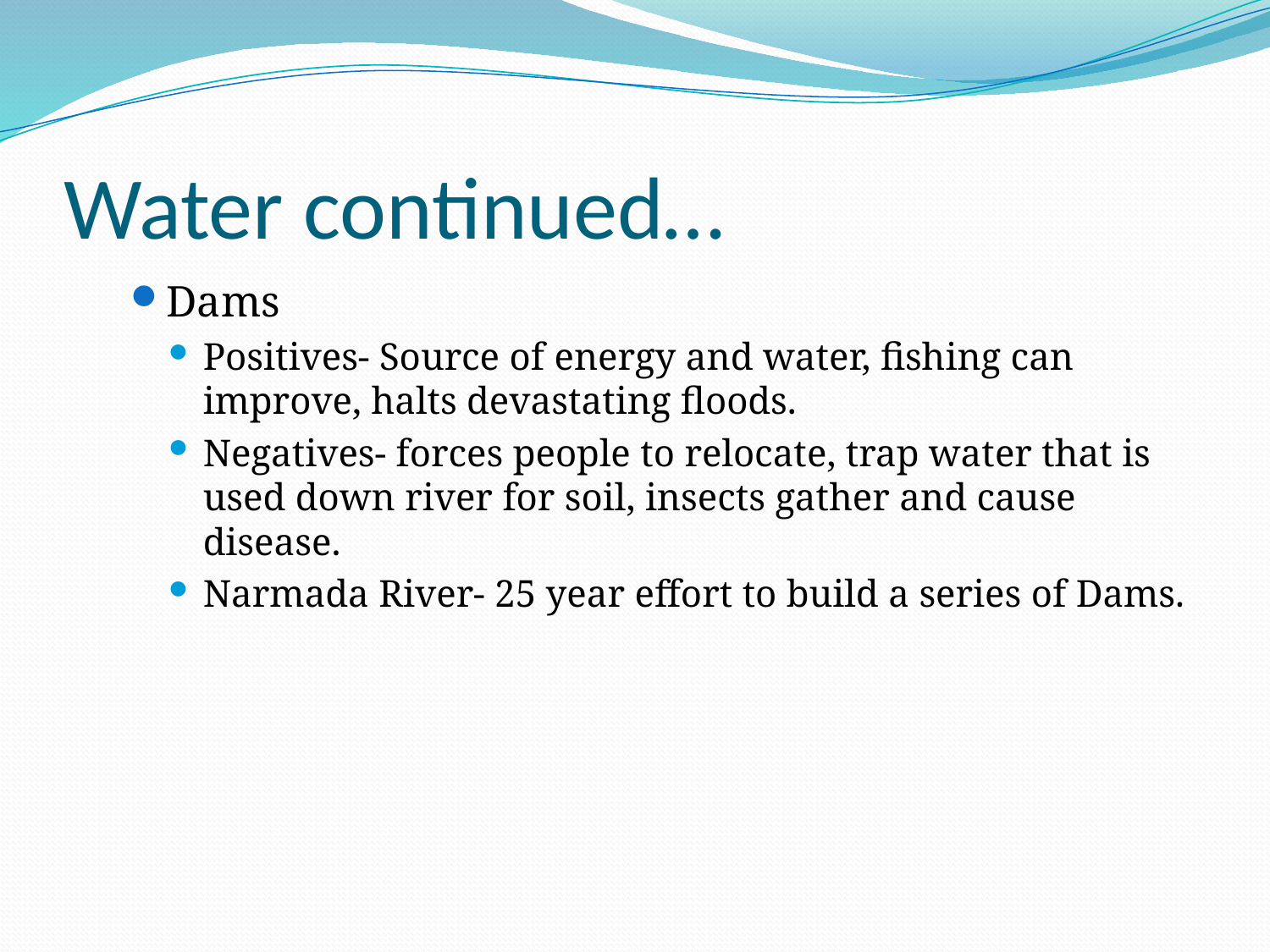

# Water continued…
Dams
Positives- Source of energy and water, fishing can improve, halts devastating floods.
Negatives- forces people to relocate, trap water that is used down river for soil, insects gather and cause disease.
Narmada River- 25 year effort to build a series of Dams.